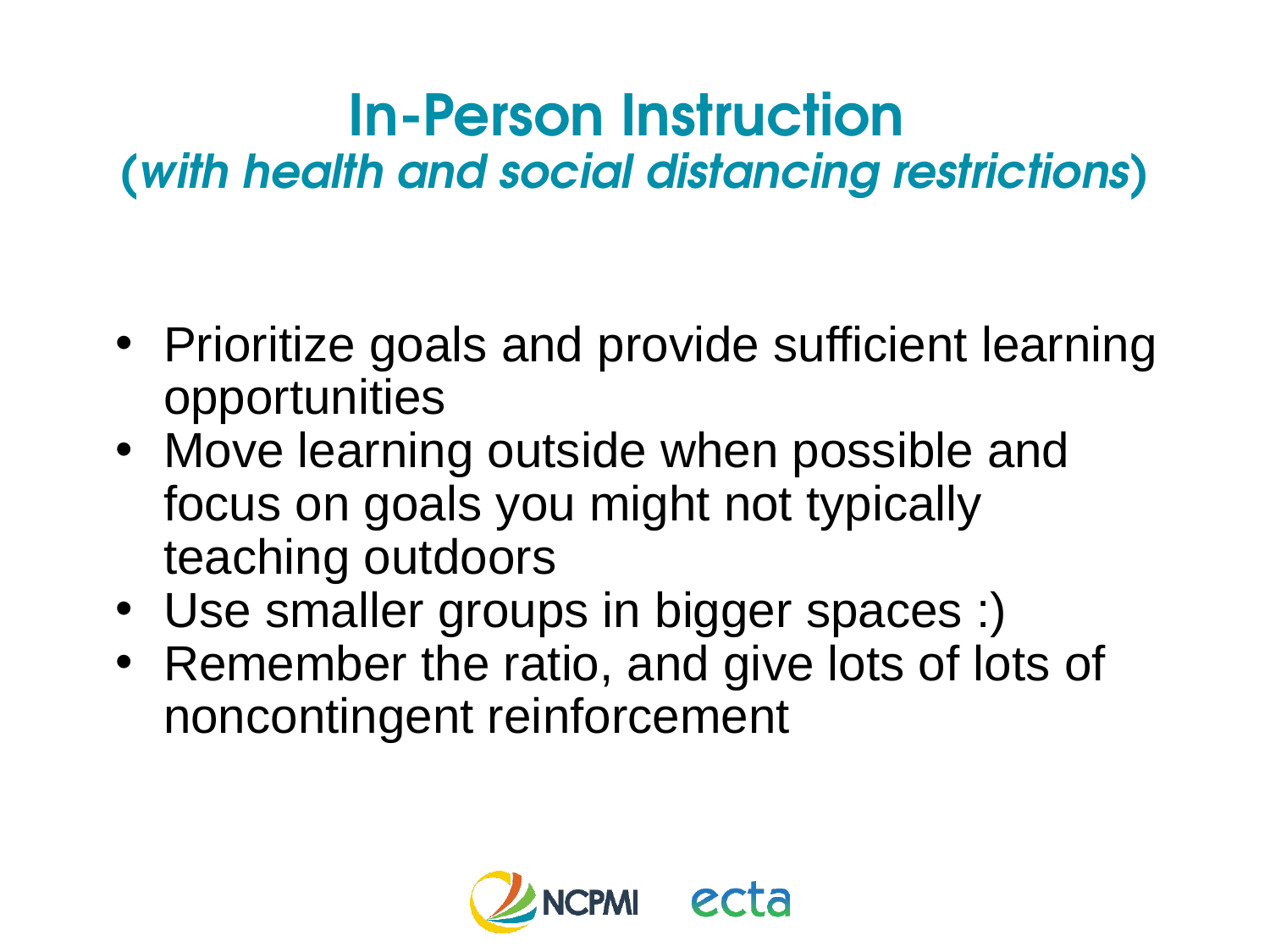

# In-Person Instruction (with health and social distancing restrictions)

Prioritize goals and provide sufficient learning opportunities
Move learning outside when possible and focus on goals you might not typically teaching outdoors
Use smaller groups in bigger spaces :)
Remember the ratio, and give lots of lots of noncontingent reinforcement